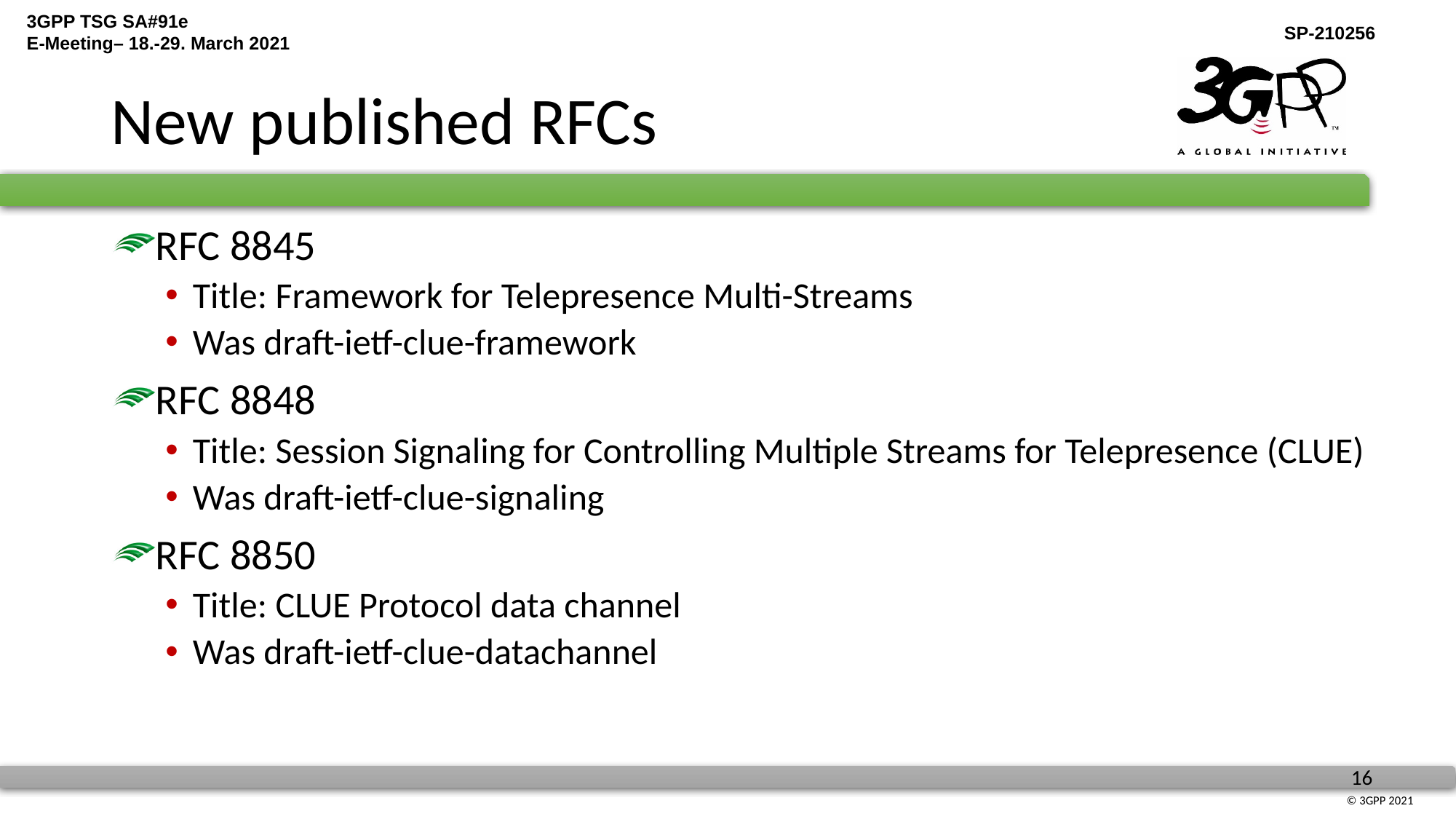

# New published RFCs
RFC 8845
Title: Framework for Telepresence Multi-Streams
Was draft-ietf-clue-framework
RFC 8848
Title: Session Signaling for Controlling Multiple Streams for Telepresence (CLUE)
Was draft-ietf-clue-signaling
RFC 8850
Title: CLUE Protocol data channel
Was draft-ietf-clue-datachannel